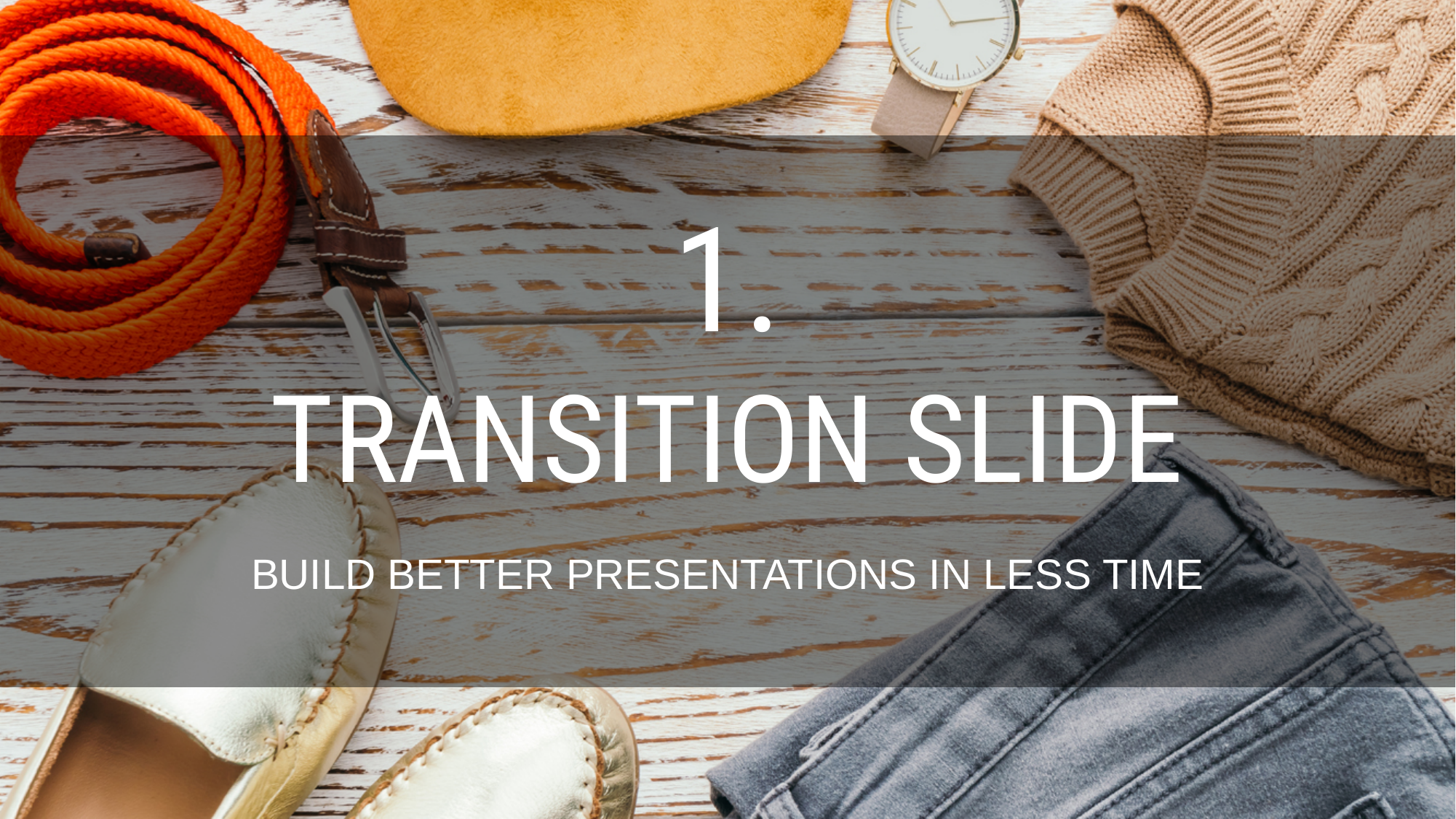

1.
TRANSITION SLIDE
BUILD BETTER PRESENTATIONS IN LESS TIME